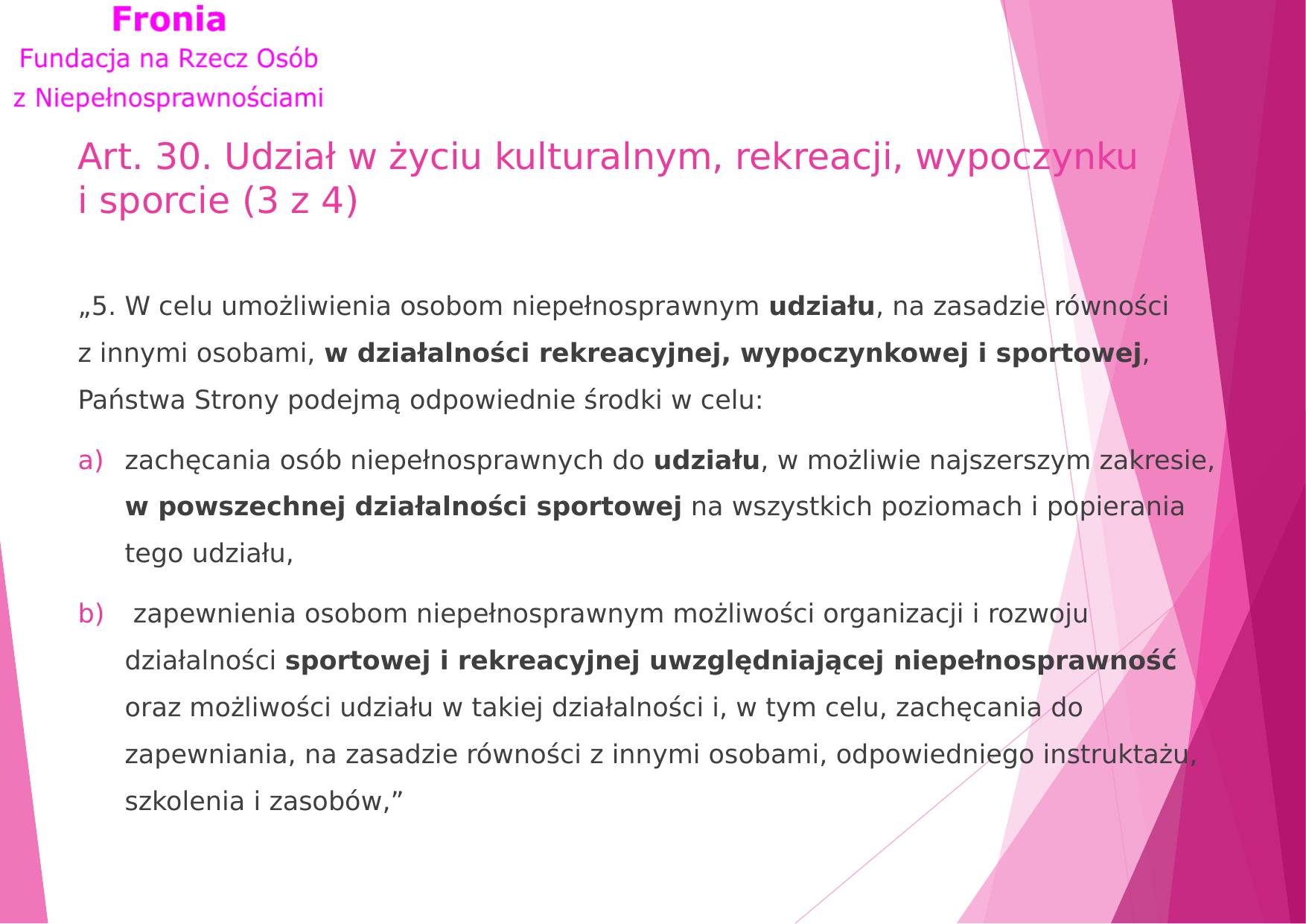

# Art. 30. Udział w życiu kulturalnym, rekreacji, wypoczynku i sporcie (3 z 4)
„5. W celu umożliwienia osobom niepełnosprawnym udziału, na zasadzie równości z innymi osobami, w działalności rekreacyjnej, wypoczynkowej i sportowej, Państwa Strony podejmą odpowiednie środki w celu:
zachęcania osób niepełnosprawnych do udziału, w możliwie najszerszym zakresie, w powszechnej działalności sportowej na wszystkich poziomach i popierania tego udziału,
 zapewnienia osobom niepełnosprawnym możliwości organizacji i rozwoju działalności sportowej i rekreacyjnej uwzględniającej niepełnosprawność oraz możliwości udziału w takiej działalności i, w tym celu, zachęcania do zapewniania, na zasadzie równości z innymi osobami, odpowiedniego instruktażu, szkolenia i zasobów,”